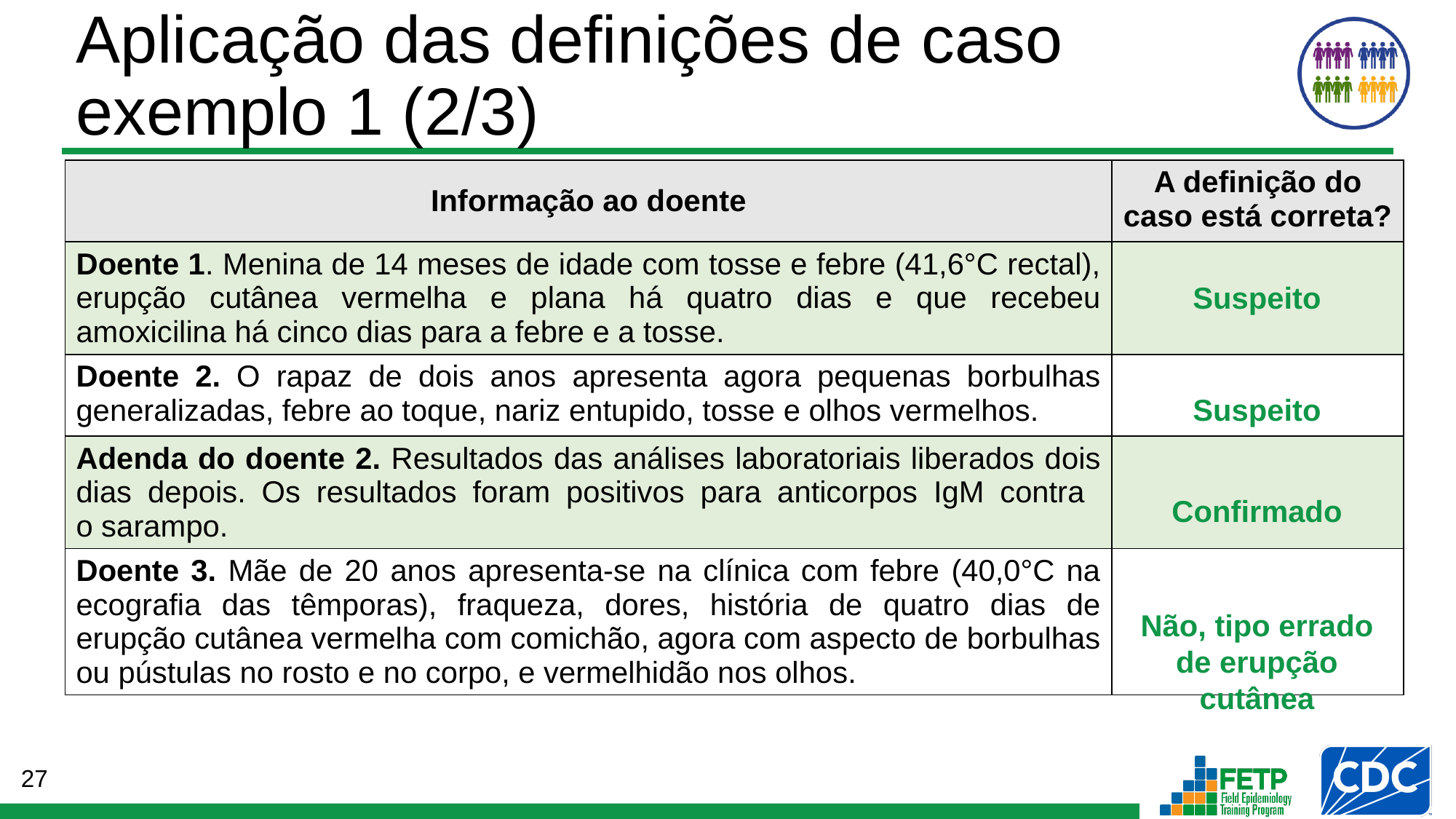

# Aplicação das definições de caso exemplo 1 (2/3)
| Informação ao doente | A definição do caso está correta? |
| --- | --- |
| Doente 1. Menina de 14 meses de idade com tosse e febre (41,6°C rectal), erupção cutânea vermelha e plana há quatro dias e que recebeu amoxicilina há cinco dias para a febre e a tosse. |  |
| Doente 2. O rapaz de dois anos apresenta agora pequenas borbulhas generalizadas, febre ao toque, nariz entupido, tosse e olhos vermelhos. |  |
| Adenda do doente 2. Resultados das análises laboratoriais liberados dois dias depois. Os resultados foram positivos para anticorpos IgM contra o sarampo. |  |
| Doente 3. Mãe de 20 anos apresenta-se na clínica com febre (40,0°C na ecografia das têmporas), fraqueza, dores, história de quatro dias de erupção cutânea vermelha com comichão, agora com aspecto de borbulhas ou pústulas no rosto e no corpo, e vermelhidão nos olhos. |  |
Suspeito
Suspeito
Confirmado
Não, tipo errado de erupção cutânea